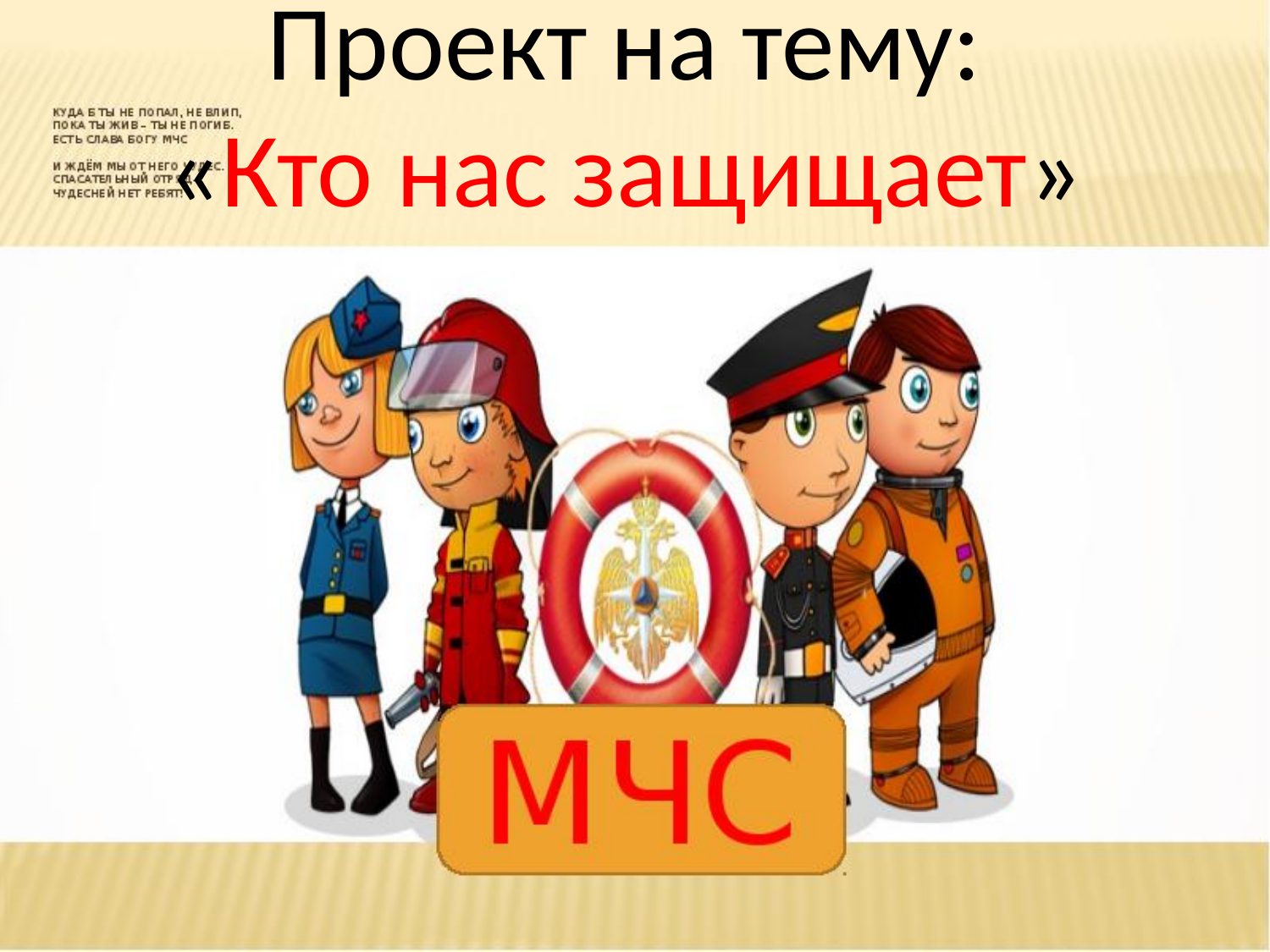

# Проект на тему: «Кто нас защищает»